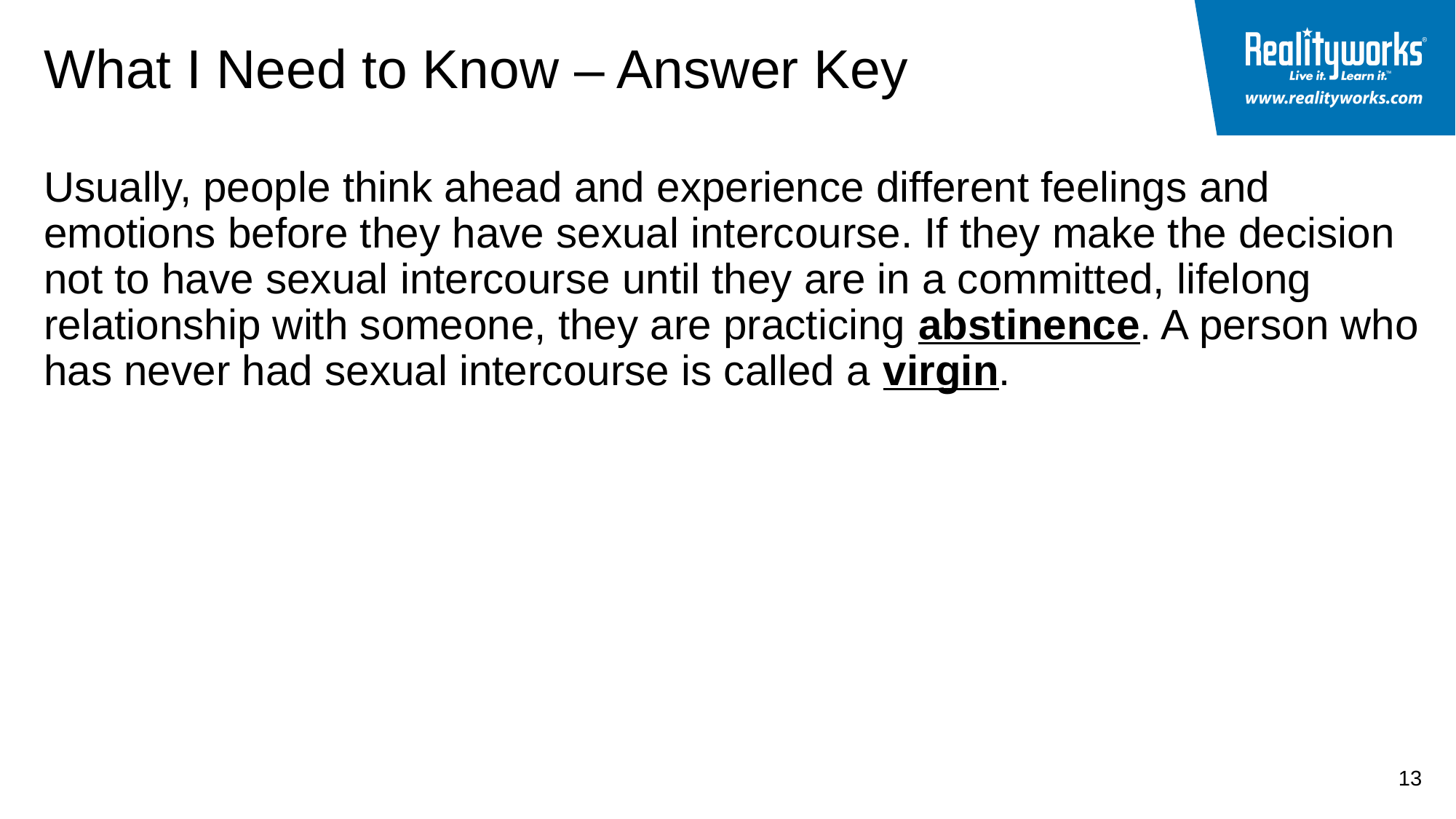

# What I Need to Know – Answer Key
Usually, people think ahead and experience different feelings and emotions before they have sexual intercourse. If they make the decision not to have sexual intercourse until they are in a committed, lifelong relationship with someone, they are practicing abstinence. A person who has never had sexual intercourse is called a virgin.
13